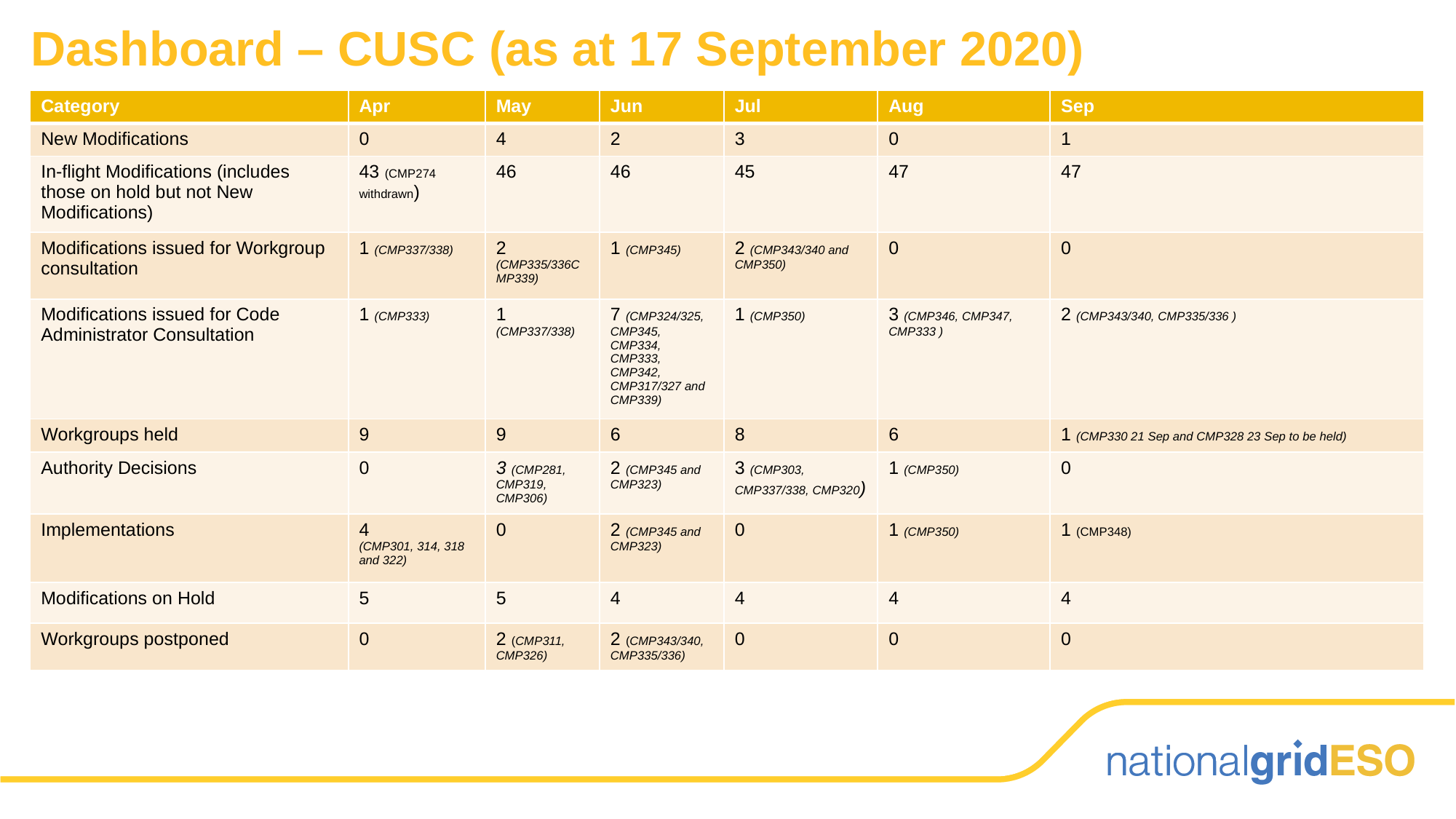

Dashboard – CUSC (as at 17 September 2020)
| Category | Apr | May | Jun | Jul | Aug | Sep |
| --- | --- | --- | --- | --- | --- | --- |
| New Modifications | 0 | 4 | 2 | 3 | 0 | 1 |
| In-flight Modifications (includes those on hold but not New Modifications) | 43 (CMP274 withdrawn) | 46 | 46 | 45 | 47 | 47 |
| Modifications issued for Workgroup consultation | 1 (CMP337/338) | 2 (CMP335/336CMP339) | 1 (CMP345) | 2 (CMP343/340 and CMP350) | 0 | 0 |
| Modifications issued for Code Administrator Consultation | 1 (CMP333) | 1 (CMP337/338) | 7 (CMP324/325, CMP345, CMP334, CMP333, CMP342, CMP317/327 and CMP339) | 1 (CMP350) | 3 (CMP346, CMP347, CMP333 ) | 2 (CMP343/340, CMP335/336 ) |
| Workgroups held | 9 | 9 | 6 | 8 | 6 | 1 (CMP330 21 Sep and CMP328 23 Sep to be held) |
| Authority Decisions | 0 | 3 (CMP281, CMP319, CMP306) | 2 (CMP345 and CMP323) | 3 (CMP303, CMP337/338, CMP320) | 1 (CMP350) | 0 |
| Implementations | 4 (CMP301, 314, 318 and 322) | 0 | 2 (CMP345 and CMP323) | 0 | 1 (CMP350) | 1 (CMP348) |
| Modifications on Hold | 5 | 5 | 4 | 4 | 4 | 4 |
| Workgroups postponed | 0 | 2 (CMP311, CMP326) | 2 (CMP343/340, CMP335/336) | 0 | 0 | 0 |